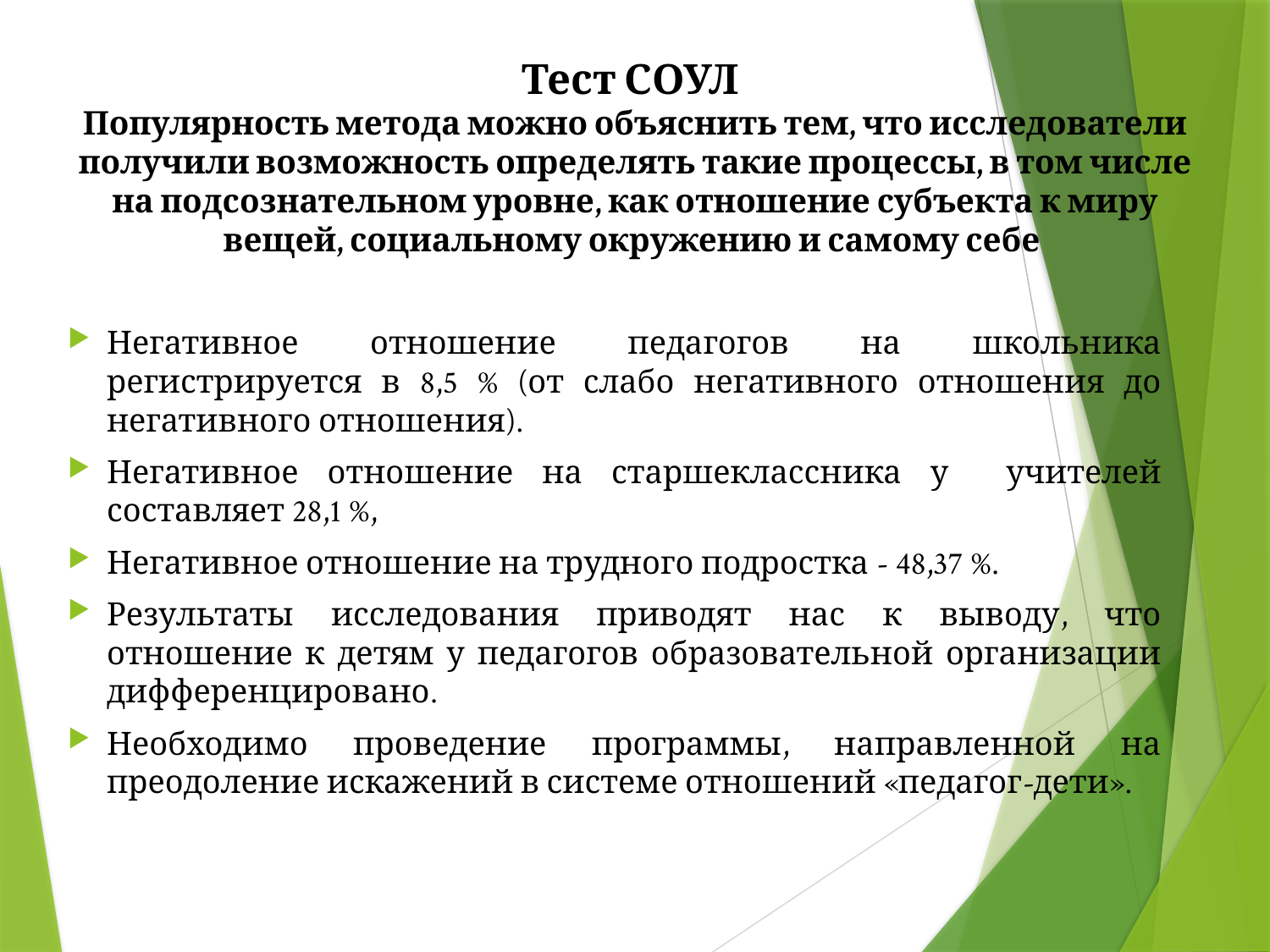

# Тест СОУЛ Популярность метода можно объяснить тем, что исследователи получили возможность определять такие процессы, в том числе на подсознательном уровне, как отношение субъекта к миру вещей, социальному окружению и самому себе
Негативное отношение педагогов на школьника регистрируется в 8,5 % (от слабо негативного отношения до негативного отношения).
Негативное отношение на старшеклассника у  учителей составляет 28,1 %,
Негативное отношение на трудного подростка - 48,37 %.
Результаты исследования приводят нас к выводу, что отношение к детям у педагогов образовательной организации дифференцировано.
Необходимо проведение программы, направленной на преодоление искажений в системе отношений «педагог-дети».